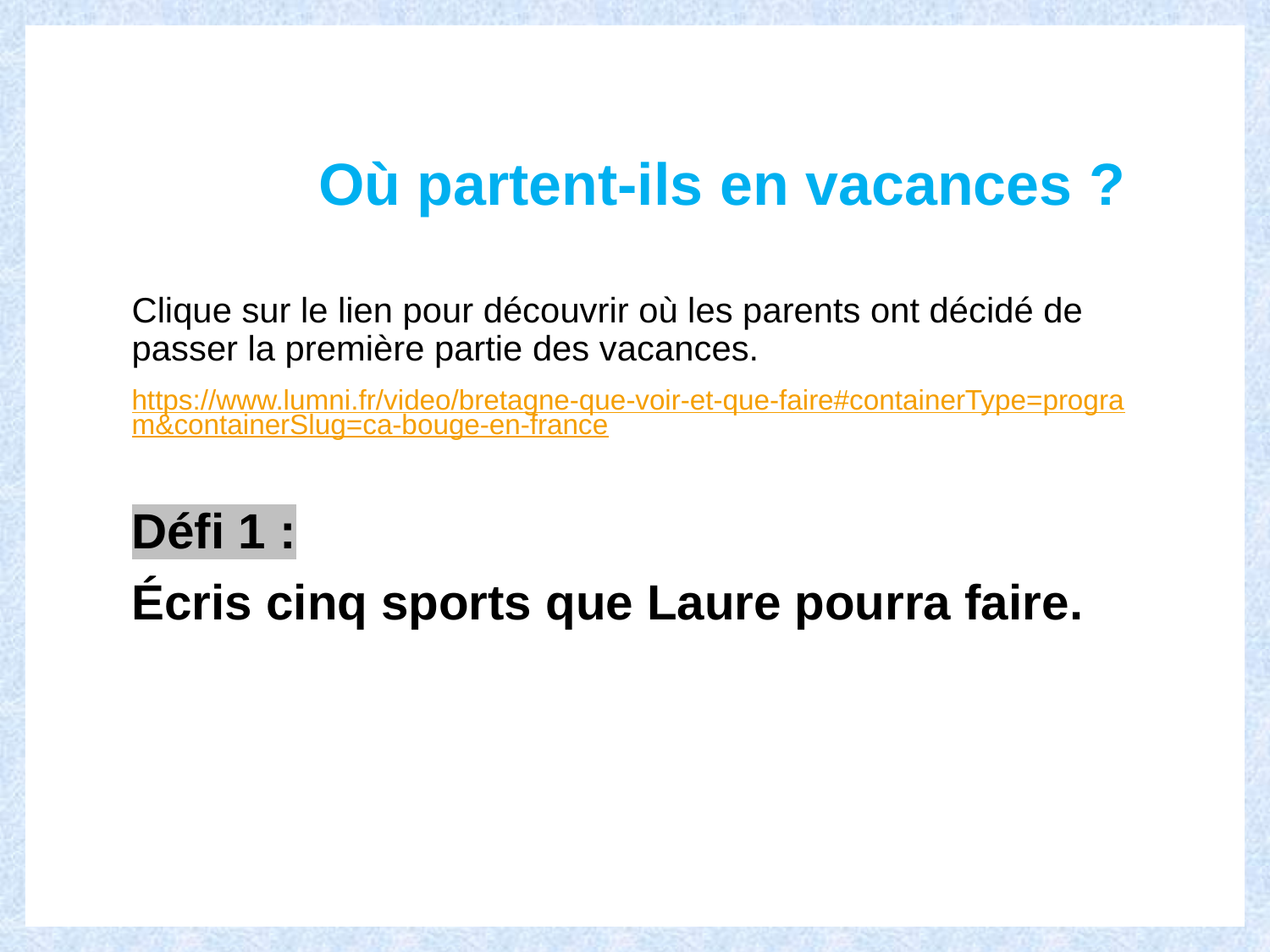

# Où partent-ils en vacances ?
Clique sur le lien pour découvrir où les parents ont décidé de passer la première partie des vacances.
https://www.lumni.fr/video/bretagne-que-voir-et-que-faire#containerType=program&containerSlug=ca-bouge-en-france

Défi 1 :
Écris cinq sports que Laure pourra faire.